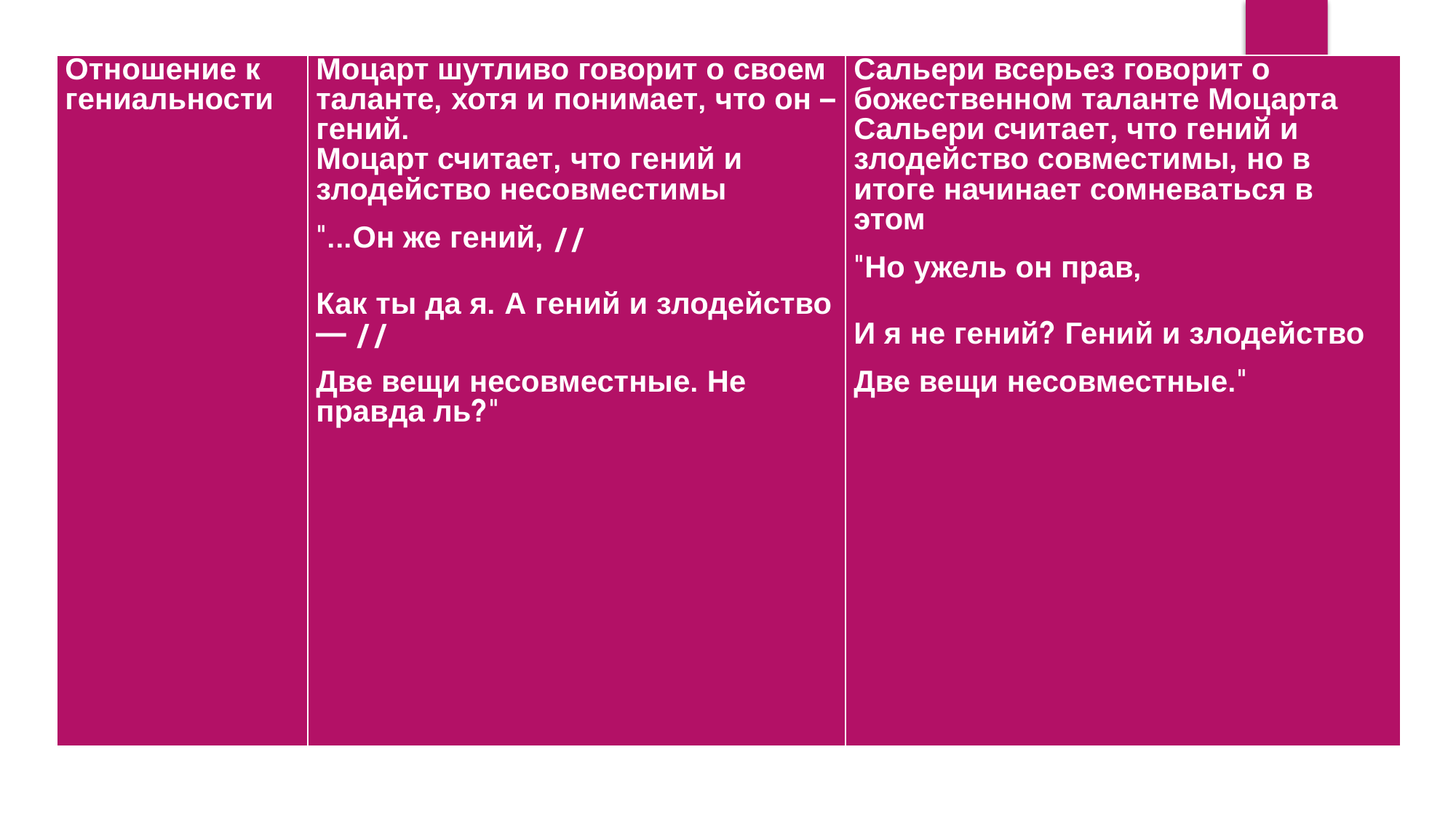

| Отношение к гениальности | Моцарт шутливо говорит о своем таланте, хотя и понимает, что он – гений. Моцарт считает, что гений и злодейство несовместимы "...Он же гений, // Как ты да я. А гений и злодейство — // Две вещи несовместные. Не правда ль?" | Сальери всерьез говорит о божественном таланте Моцарта Сальери считает, что гений и злодейство совместимы, но в итоге начинает сомневаться в этом "Но ужель он прав, И я не гений? Гений и злодейство Две вещи несовместные." |
| --- | --- | --- |
#